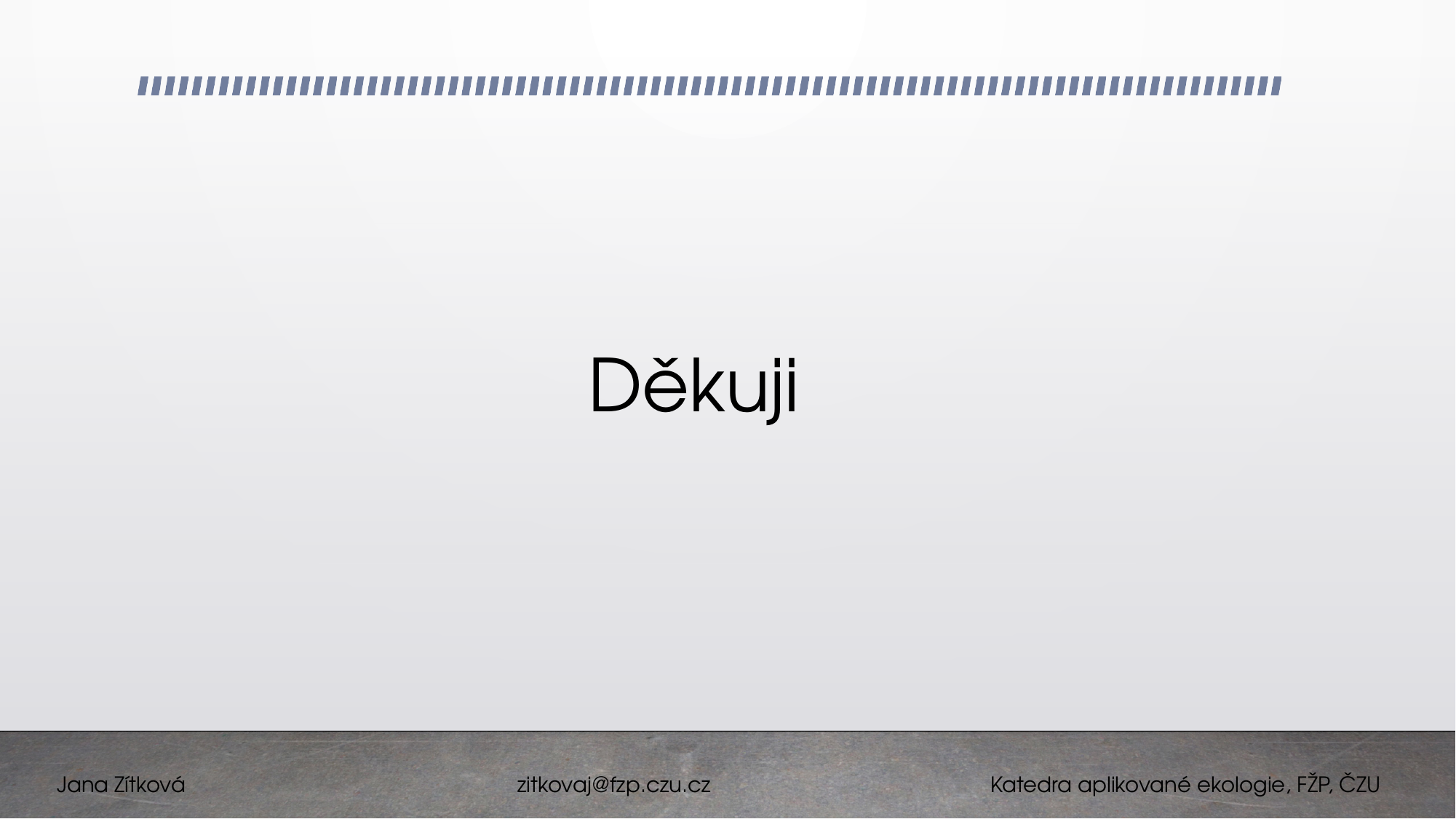

# Děkuji
   Jana Zítková                                                         zitkovaj@fzp.czu.cz                                                Katedra aplikované ekologie, FŽP, ČZU